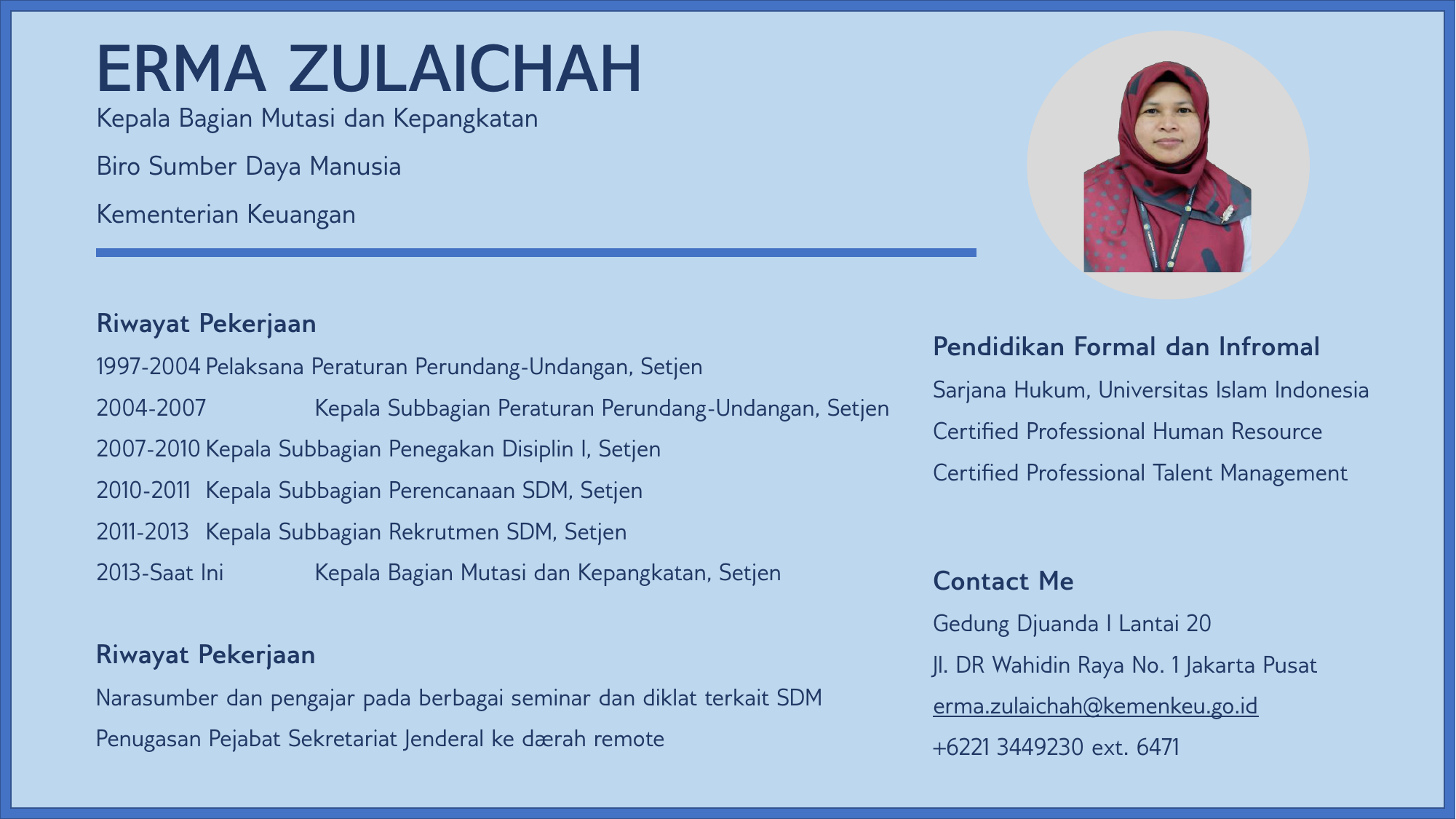

# ERMA ZULAICHAH

Kepala Bagian Mutasi dan Kepangkatan
Biro Sumber Daya Manusia
Kementerian Keuangan
Riwayat Pekerjaan
1997-2004	Pelaksana Peraturan Perundang-Undangan, Setjen
2004-2007	Kepala Subbagian Peraturan Perundang-Undangan, Setjen
2007-2010	Kepala Subbagian Penegakan Disiplin I, Setjen
2010-2011	Kepala Subbagian Perencanaan SDM, Setjen
2011-2013	Kepala Subbagian Rekrutmen SDM, Setjen
2013-Saat Ini	Kepala Bagian Mutasi dan Kepangkatan, Setjen

Pendidikan Formal dan Infromal
Sarjana Hukum, Universitas Islam Indonesia
Certified Professional Human Resource
Certified Professional Talent Management

Contact Me
Gedung Djuanda I Lantai 20
Jl. DR Wahidin Raya No. 1 Jakarta Pusat
erma.zulaichah@kemenkeu.go.id
+6221 3449230 ext. 6471

Riwayat Pekerjaan
Narasumber dan pengajar pada berbagai seminar dan diklat terkait SDM
Penugasan Pejabat Sekretariat Jenderal ke daerah remote